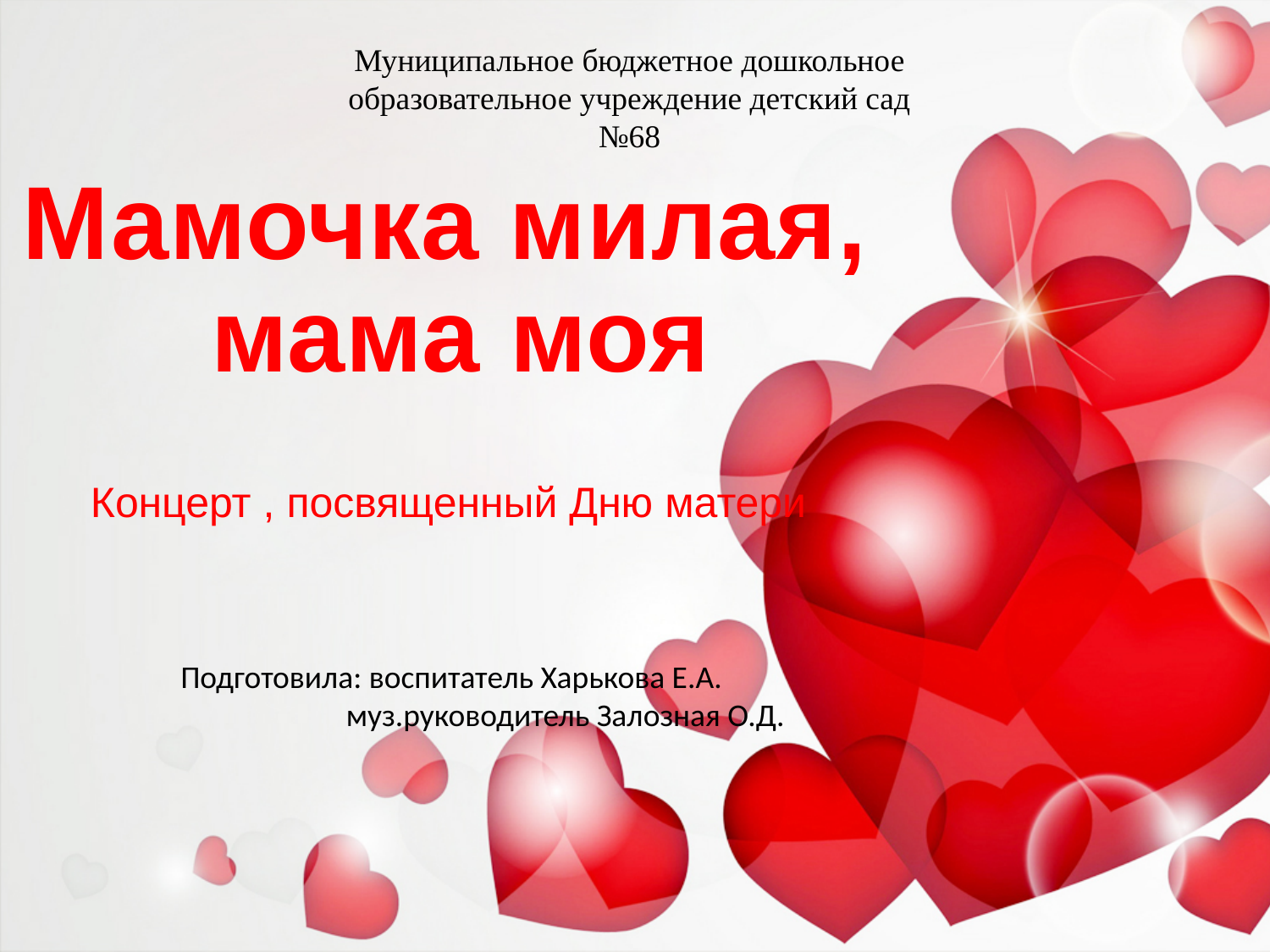

Муниципальное бюджетное дошкольное образовательное учреждение детский сад №68
# Мамочка милая, мама моя
Концерт , посвященный Дню матери
Подготовила: воспитатель Харькова Е.А.
                       муз.руководитель Залозная О.Д.